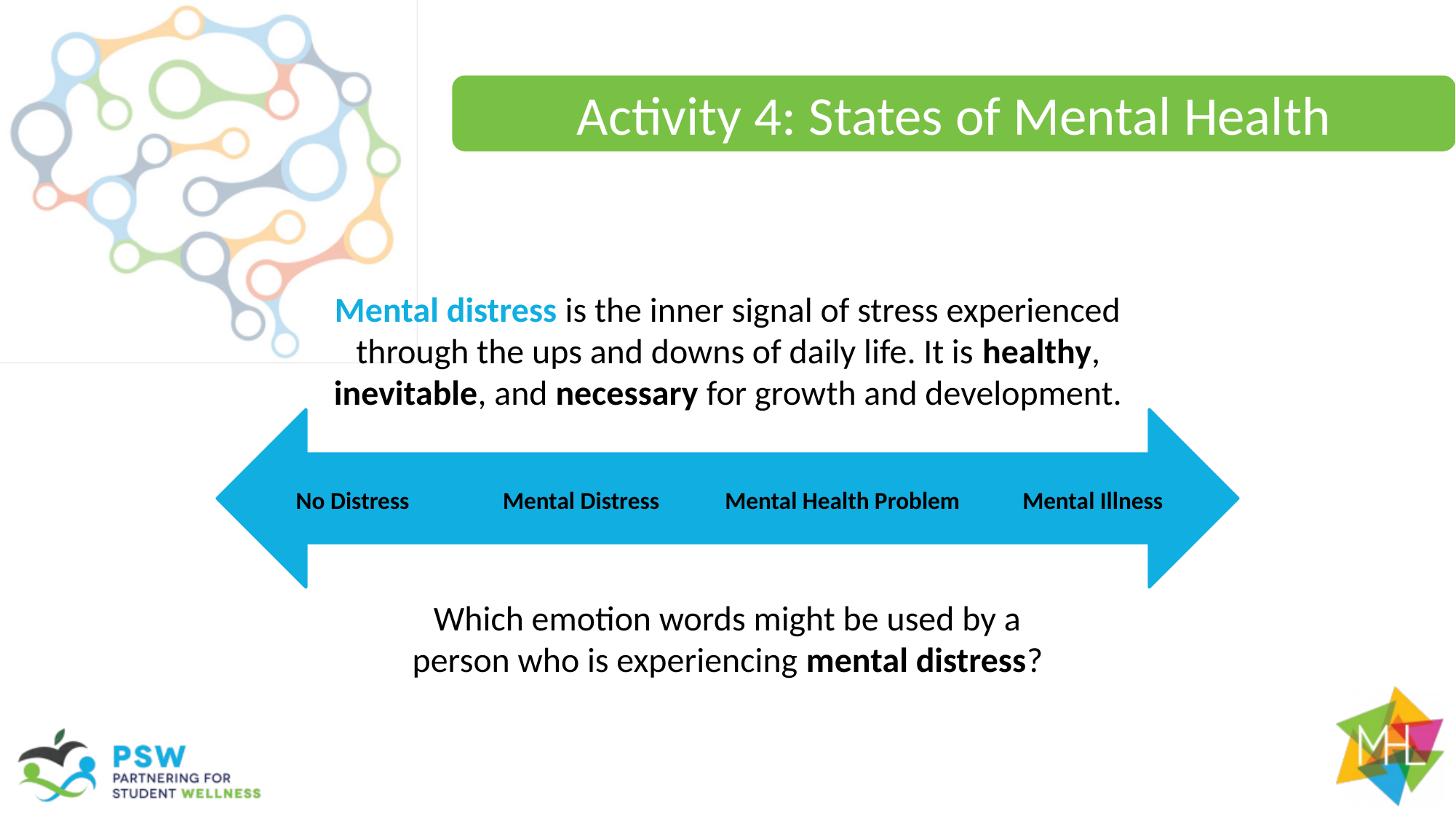

Activity 4: States of Mental Health
Mental distress is the inner signal of stress experienced through the ups and downs of daily life. It is healthy, inevitable, and necessary for growth and development.

Mental Distress
Mental Health Problem
No Distress
Mental Illness
Which emotion words might be used by a person who is experiencing mental distress?